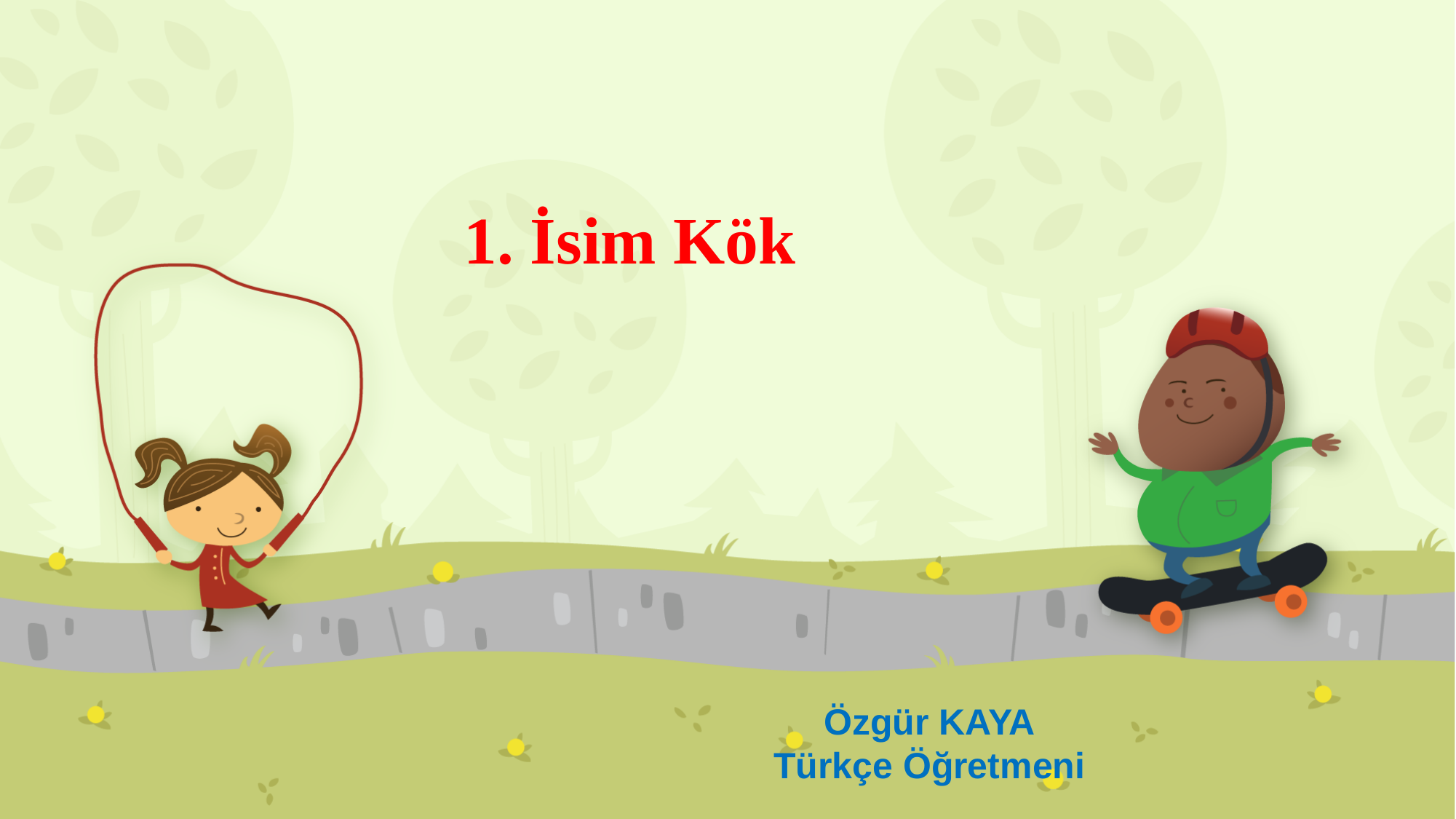

# 1. İsim Kök
Özgür KAYA
Türkçe Öğretmeni